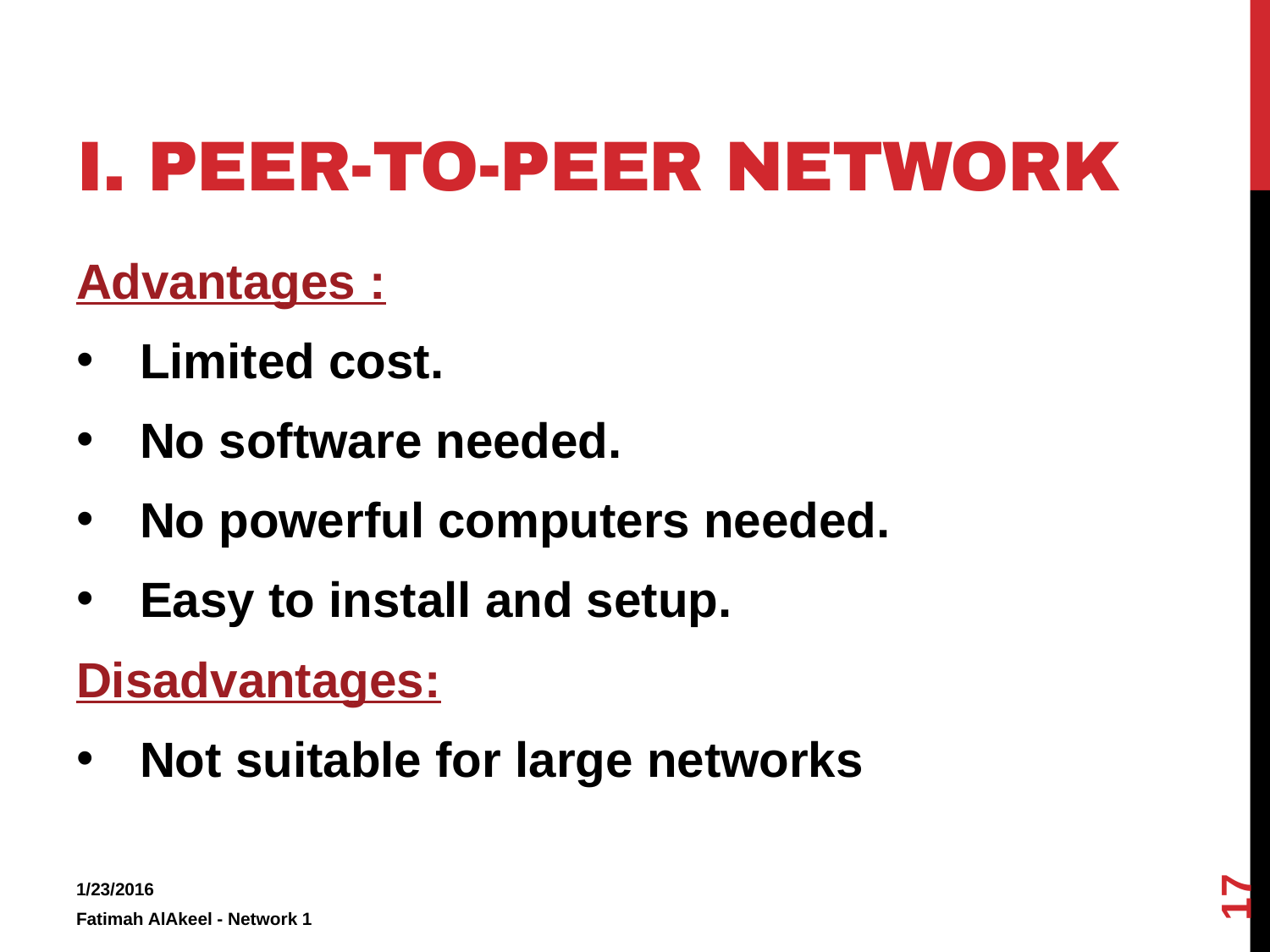

# I. Peer-to-Peer Network
Advantages :
Limited cost.
No software needed.
No powerful computers needed.
Easy to install and setup.
Disadvantages:
Not suitable for large networks

17
1/23/2016
Fatimah AlAkeel - Network 1